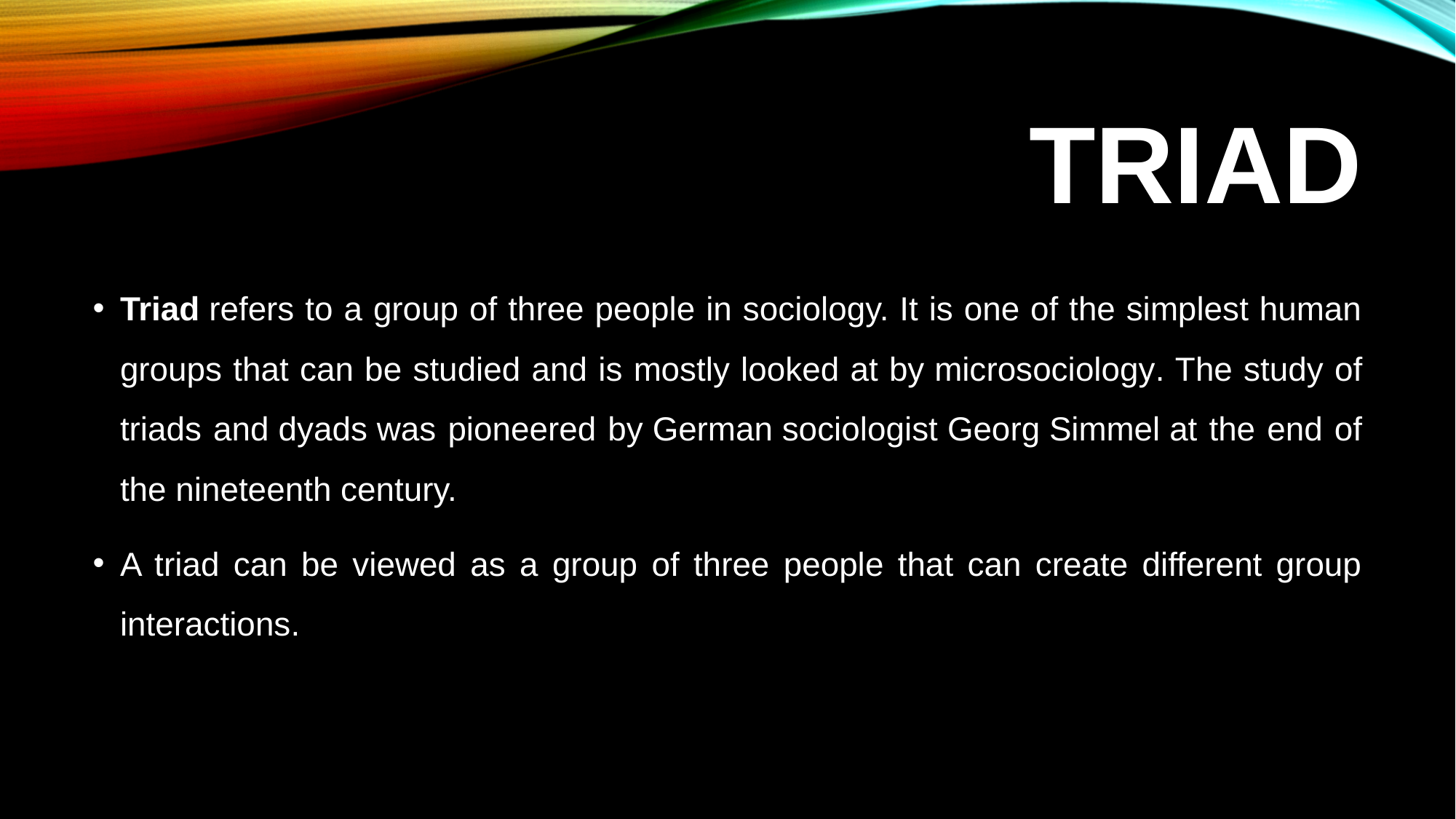

# Triad
Triad refers to a group of three people in sociology. It is one of the simplest human groups that can be studied and is mostly looked at by microsociology. The study of triads and dyads was pioneered by German sociologist Georg Simmel at the end of the nineteenth century.
A triad can be viewed as a group of three people that can create different group interactions.